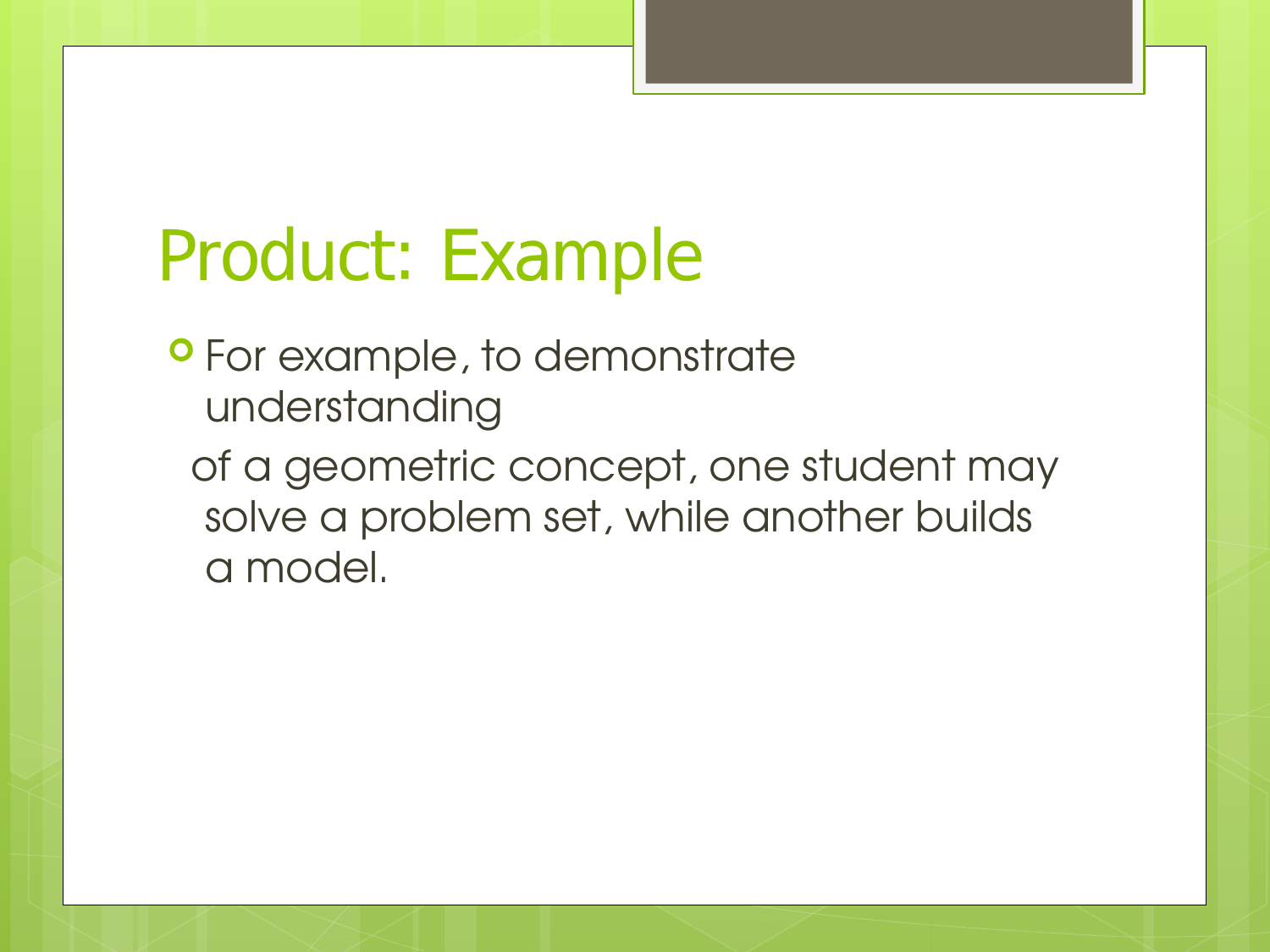

# Product: Example
For example, to demonstrate understanding
  of a geometric concept, one student may solve a problem set, while another builds a model.